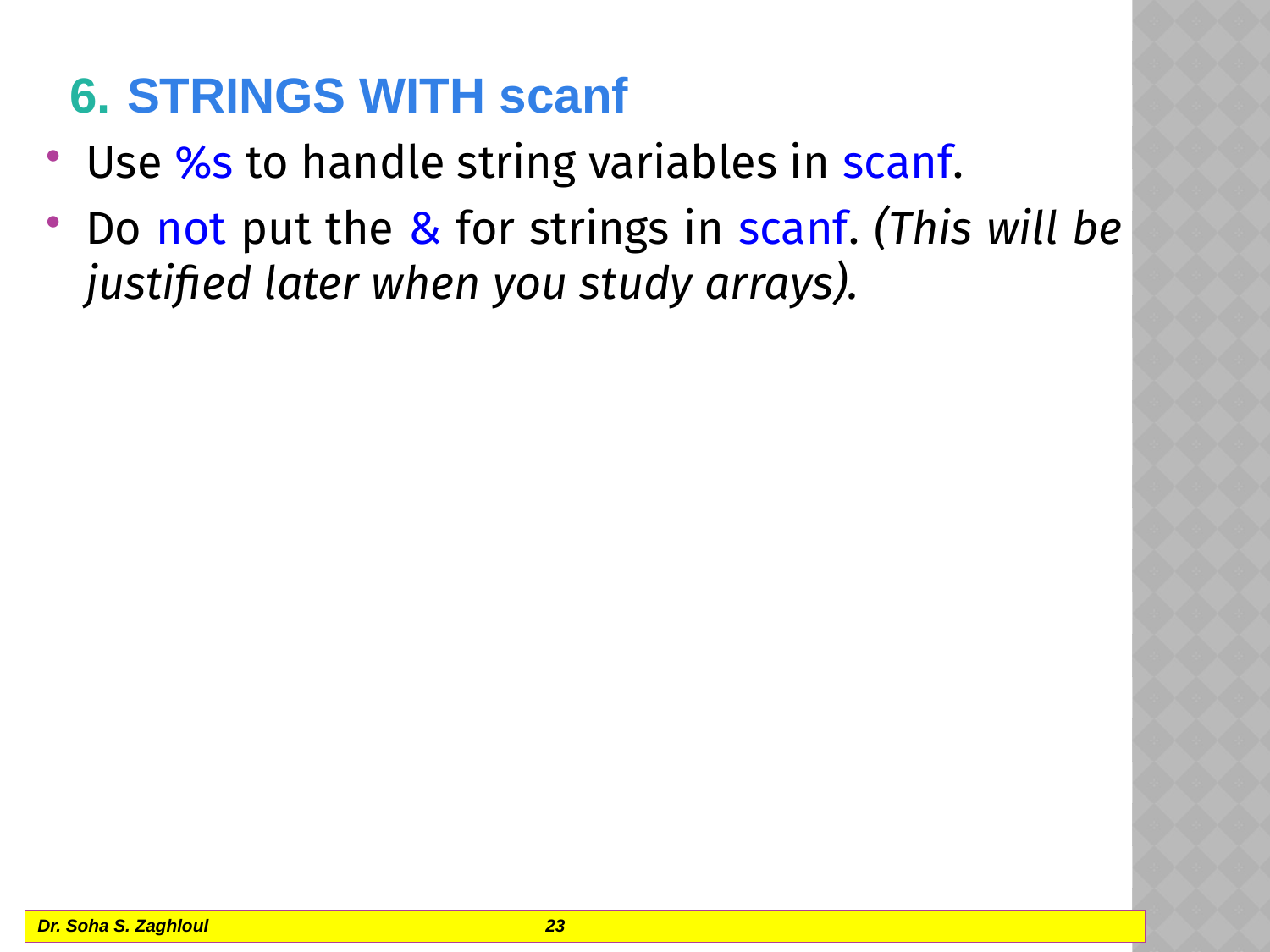

# 6. Strings with scanf
Use %s to handle string variables in scanf.
Do not put the & for strings in scanf. (This will be justified later when you study arrays).

Dr. Soha S. Zaghloul			23